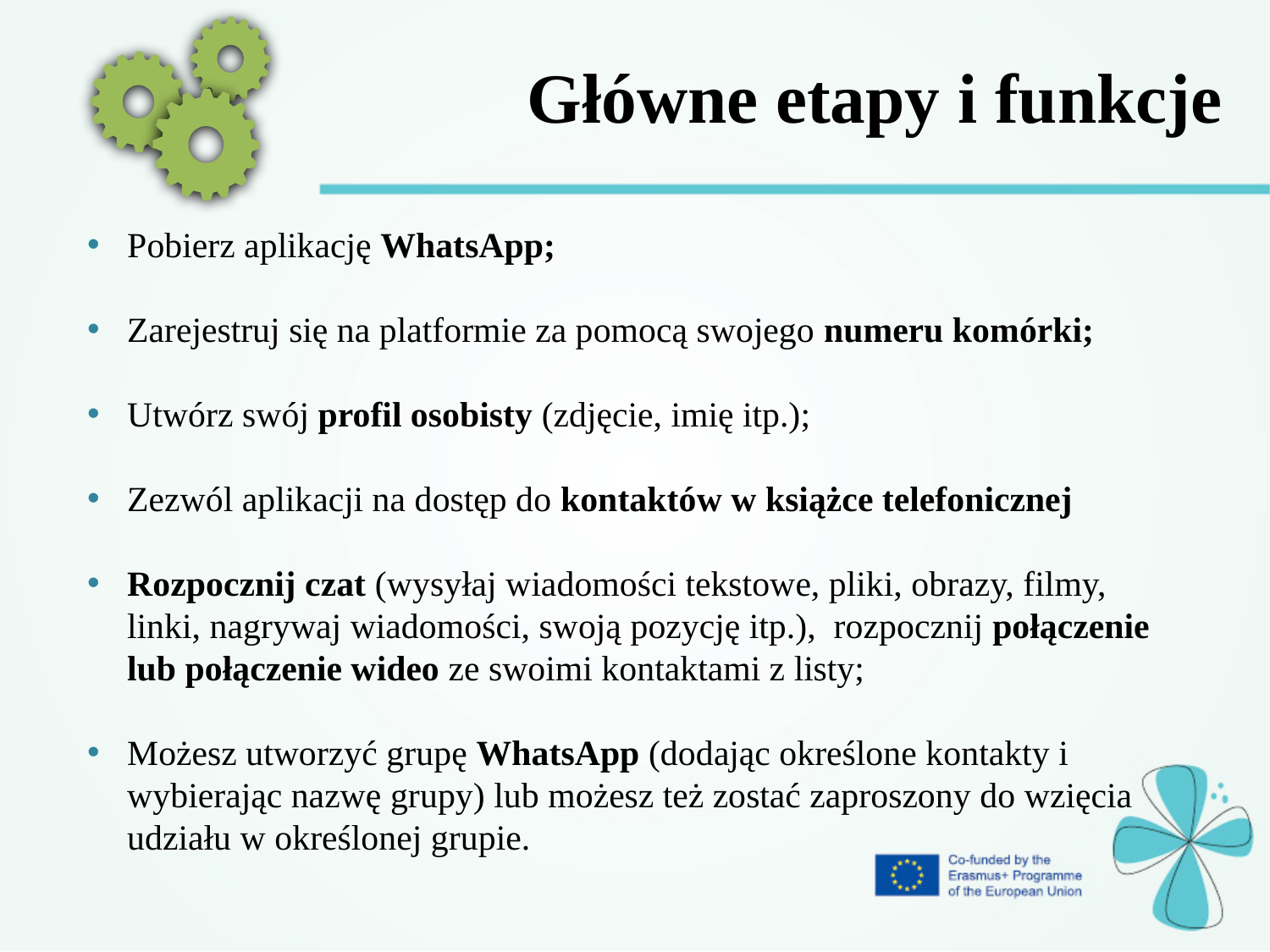

Główne etapy i funkcje
Pobierz aplikację WhatsApp;

Zarejestruj się na platformie za pomocą swojego numeru komórki;

Utwórz swój profil osobisty (zdjęcie, imię itp.);

Zezwól aplikacji na dostęp do kontaktów w książce telefonicznej

Rozpocznij czat (wysyłaj wiadomości tekstowe, pliki, obrazy, filmy, linki, nagrywaj wiadomości, swoją pozycję itp.),  rozpocznij połączenie lub połączenie wideo ze swoimi kontaktami z listy;
Możesz utworzyć grupę WhatsApp (dodając określone kontakty i wybierając nazwę grupy) lub możesz też zostać zaproszony do wzięcia udziału w określonej grupie.